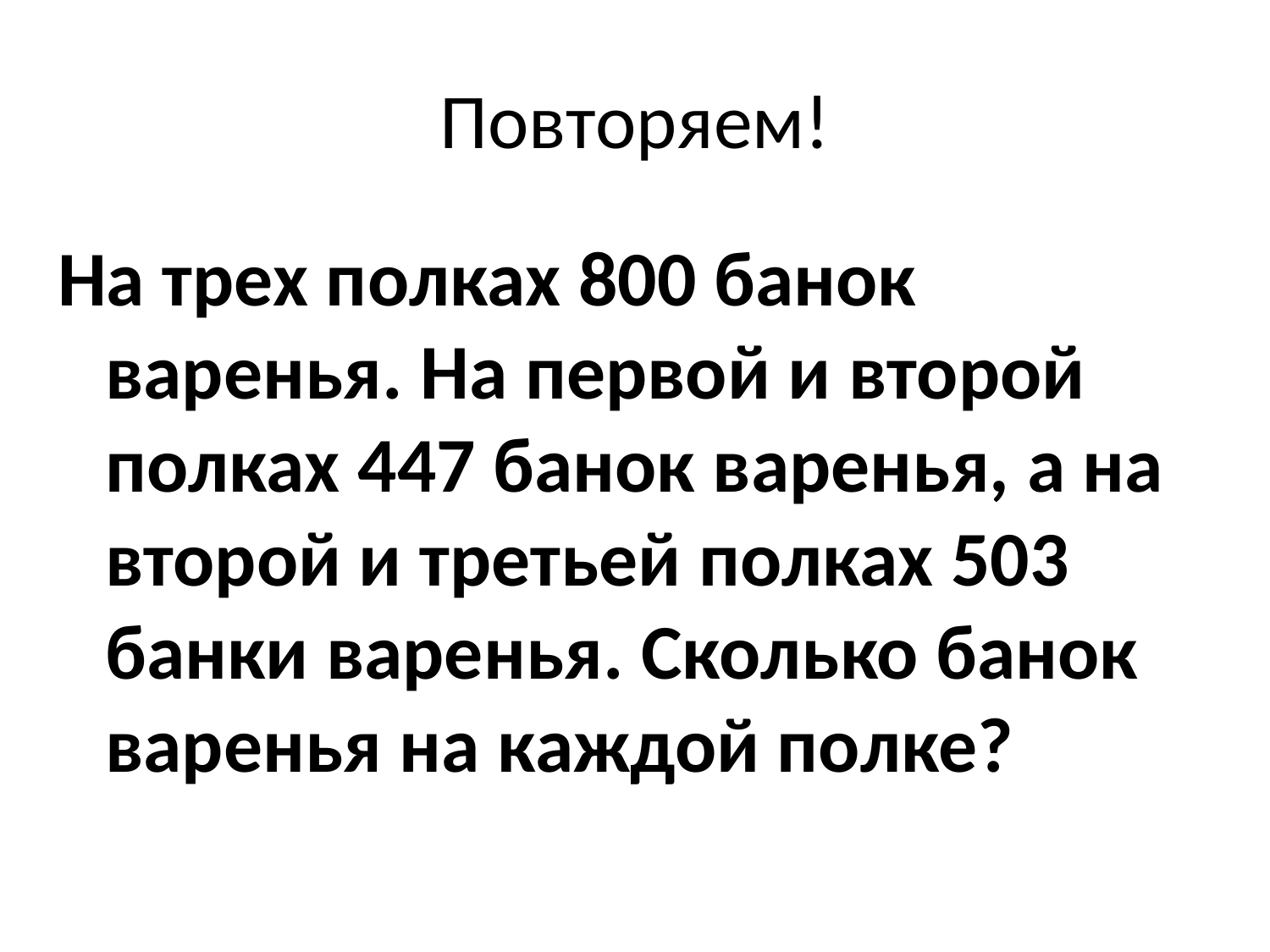

# Повторяем!
На трех полках 800 банок варенья. На первой и второй полках 447 банок варенья, а на второй и третьей полках 503 банки варенья. Сколько банок варенья на каждой полке?